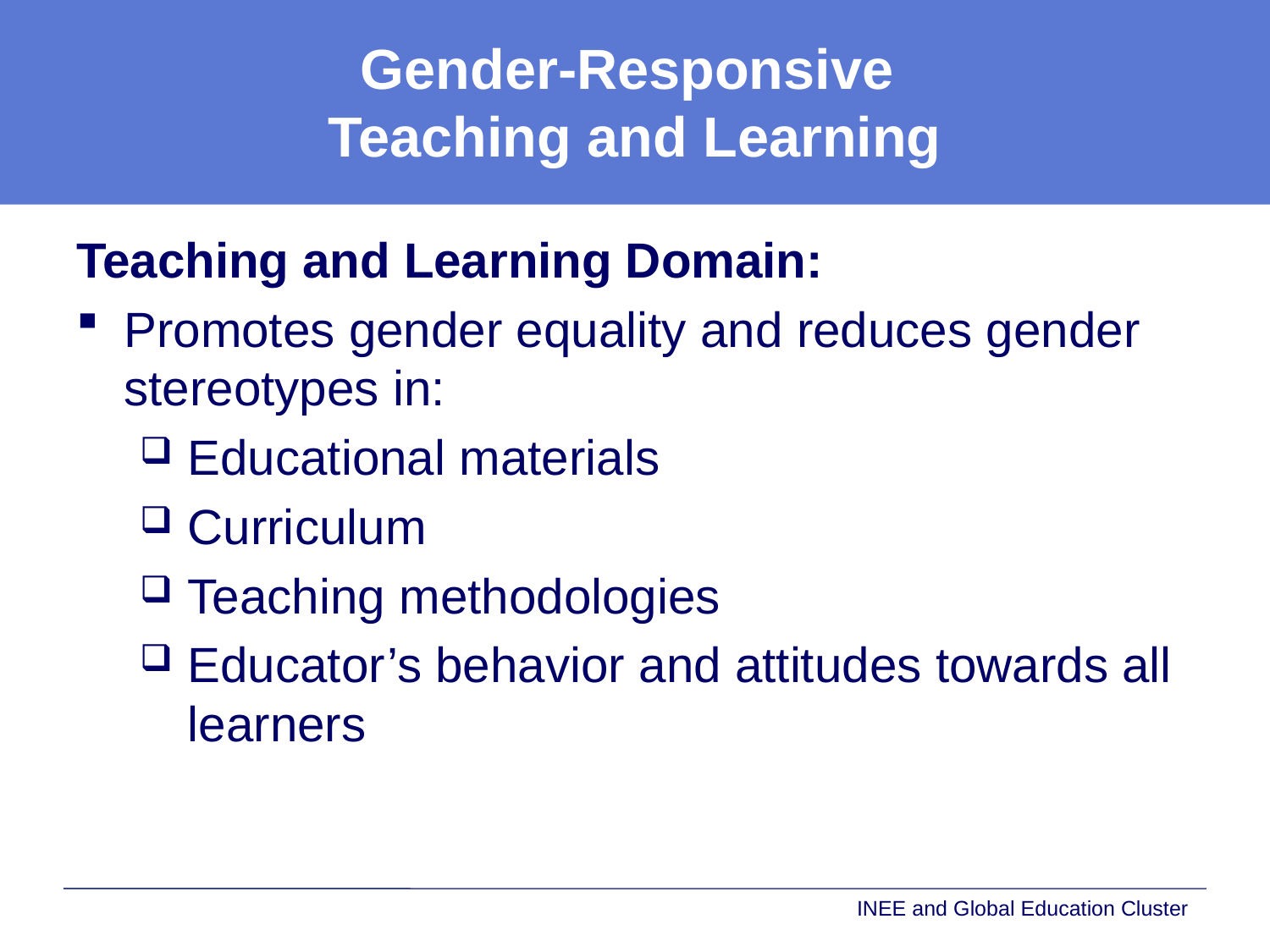

# Gender-Responsive Teaching and Learning
Teaching and Learning Domain:
Promotes gender equality and reduces gender stereotypes in:
Educational materials
Curriculum
Teaching methodologies
Educator’s behavior and attitudes towards all learners
INEE and Global Education Cluster